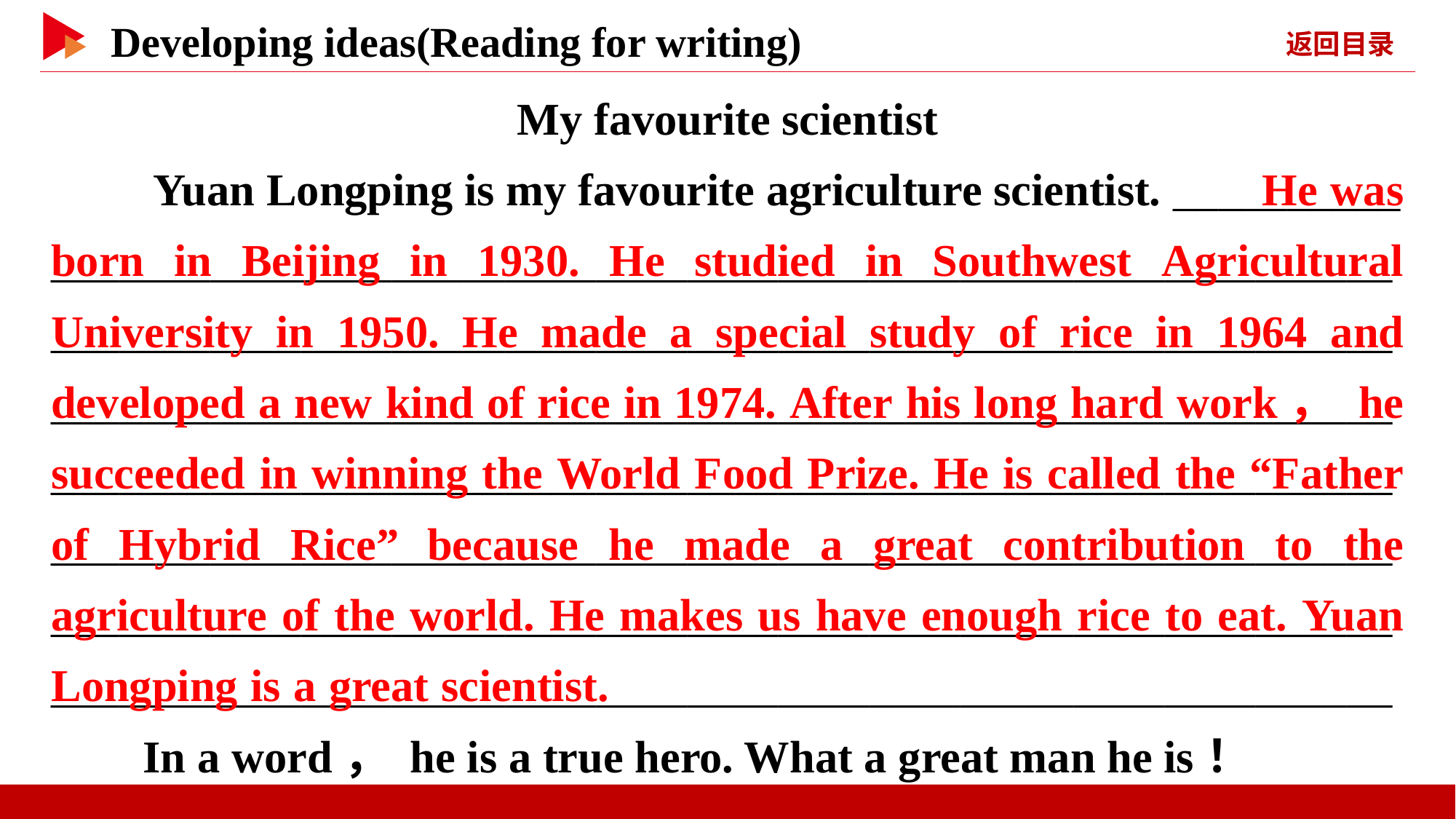

My favourite scientist
　　Yuan Longping is my favourite agriculture scientist. __________
_____________________________________________________________________________________________________________________________________________________________________________________________________________________________________________________________________________________________________________________________________________________________________________________________________________________________
        In a word， he is a true hero. What a great man he is！
                                                                                                       He was born in Beijing in 1930. He studied in Southwest Agricultural University in 1950. He made a special study of rice in 1964 and developed a new kind of rice in 1974. After his long hard work， he succeeded in winning the World Food Prize. He is called the “Father of Hybrid Rice” because he made a great contribution to the agriculture of the world. He makes us have enough rice to eat. Yuan Longping is a great scientist.